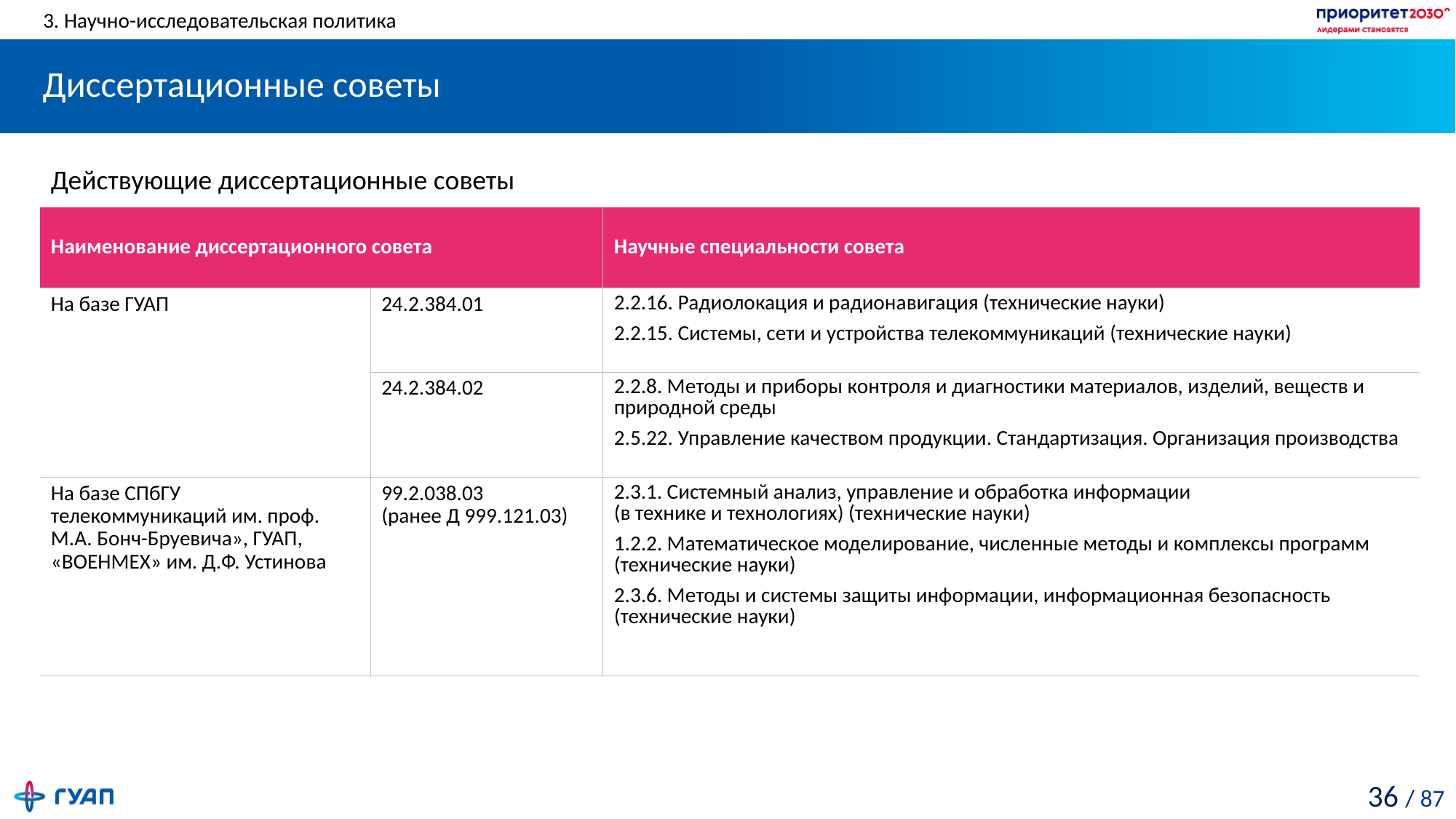

3. Научно-исследовательская политика
# Диссертационные советы
| Действующие диссертационные советы |  |  |
| --- | --- | --- |
| Наименование диссертационного совета |  | Научные специальности совета |
| На базе ГУАП | 24.2.384.01 | 2.2.16. Радиолокация и радионавигация (технические науки) 2.2.15. Системы, сети и устройства телекоммуникаций (технические науки) |
|  | 24.2.384.02 | 2.2.8. Методы и приборы контроля и диагностики материалов, изделий, веществ и природной среды 2.5.22. Управление качеством продукции. Стандартизация. Организация производства |
| На базе СПбГУ телекоммуникаций им. проф. М.А. Бонч-Бруевича», ГУАП, «ВОЕНМЕХ» им. Д.Ф. Устинова | 99.2.038.03 (ранее Д 999.121.03) | 2.3.1. Системный анализ, управление и обработка информации (в технике и технологиях) (технические науки) 1.2.2. Математическое моделирование, численные методы и комплексы программ (технические науки) 2.3.6. Методы и системы защиты информации, информационная безопасность (технические науки) |